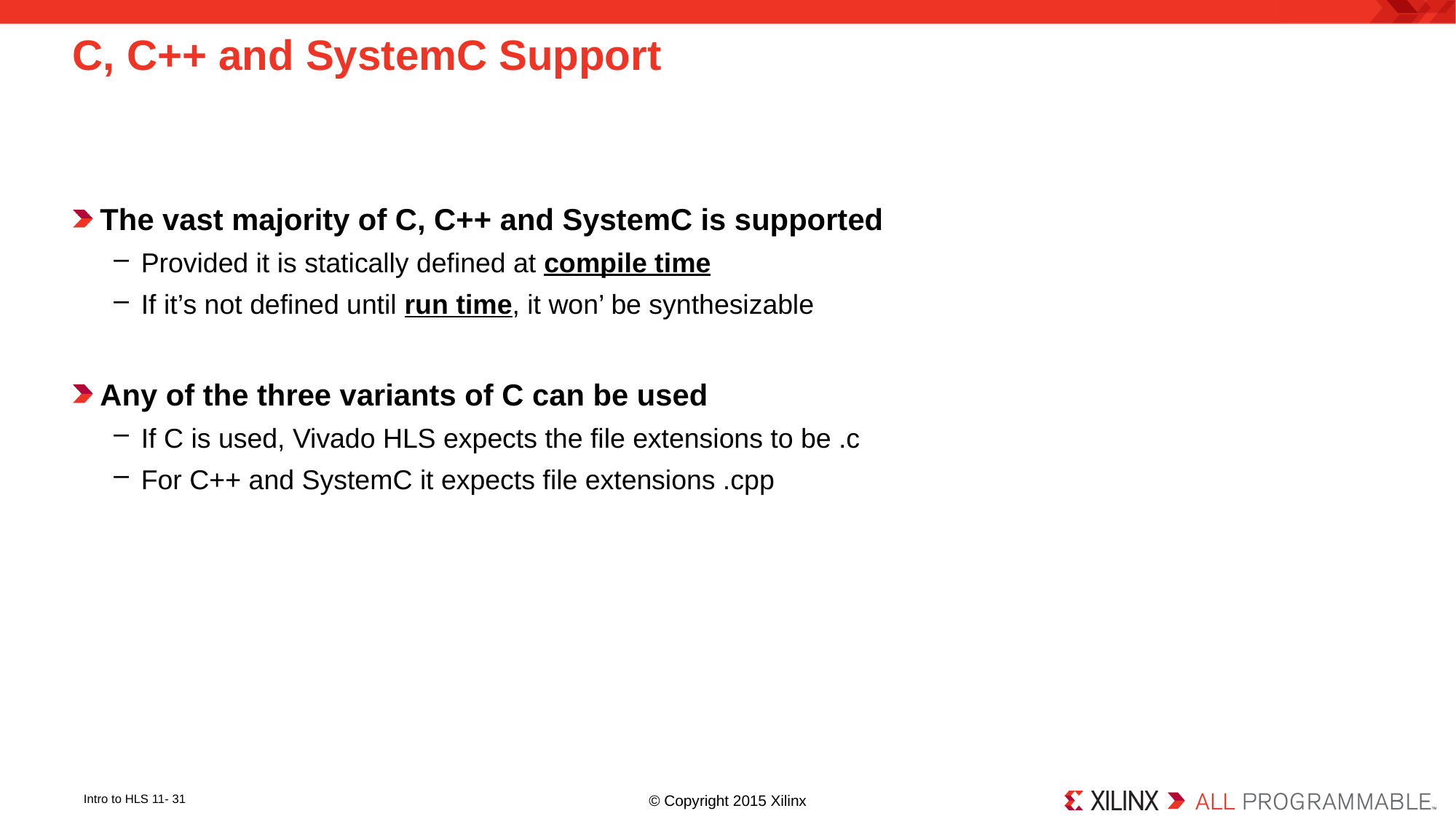

# C, C++ and SystemC Support
The vast majority of C, C++ and SystemC is supported
Provided it is statically defined at compile time
If it’s not defined until run time, it won’ be synthesizable

Any of the three variants of C can be used
If C is used, Vivado HLS expects the file extensions to be .c
For C++ and SystemC it expects file extensions .cpp

Intro to HLS 11- 31
© Copyright 2015 Xilinx